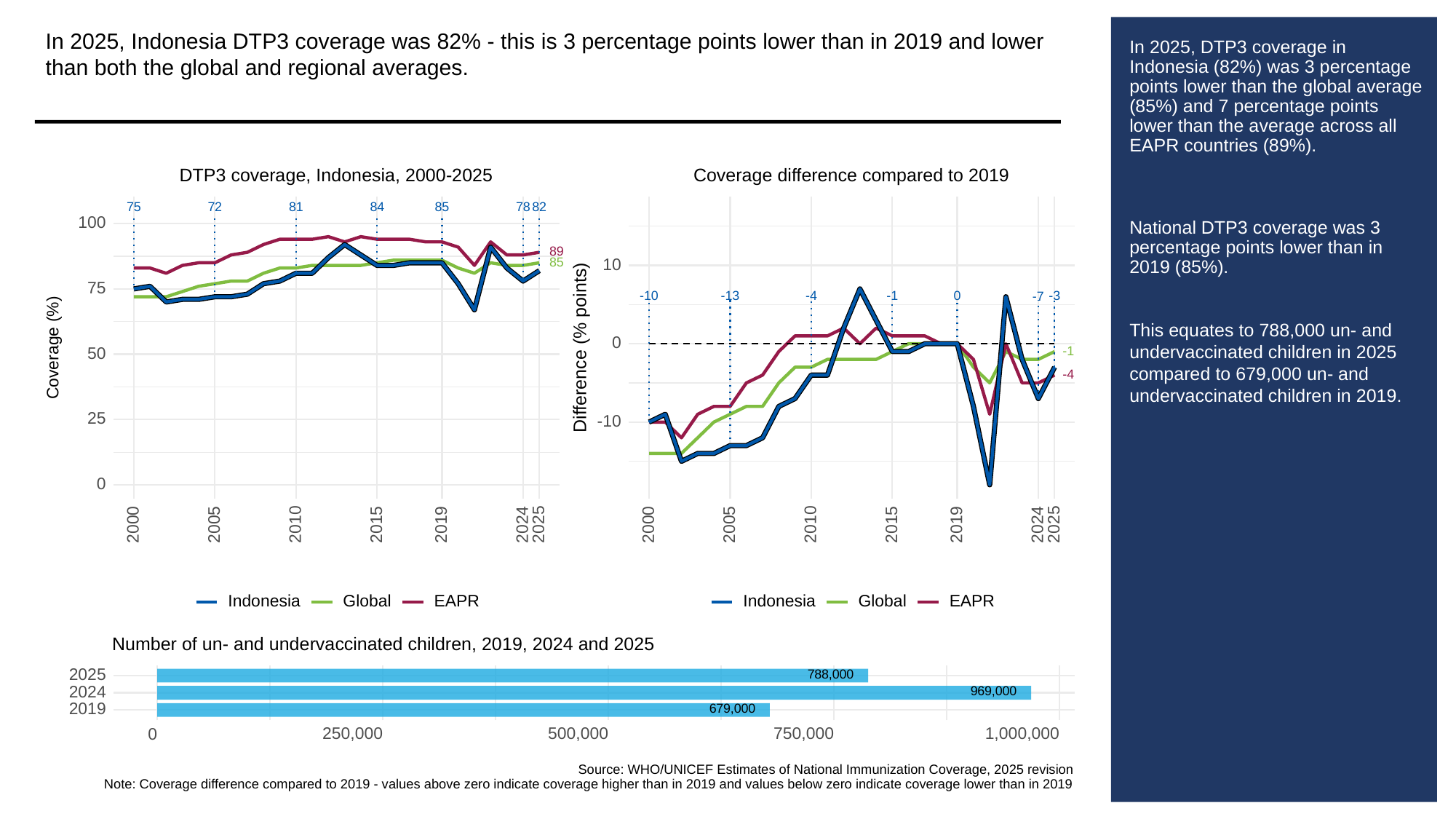

In 2025, Indonesia DTP3 coverage was 82% - this is 3 percentage points lower than in 2019 and lower than both the global and regional averages.
# In 2025, DTP3 coverage in Indonesia (82%) was 3 percentage points lower than the global average (85%) and 7 percentage points lower than the average across all EAPR countries (89%).

National DTP3 coverage was 3 percentage points lower than in 2019 (85%).

This equates to 788,000 un- and undervaccinated children in 2025 compared to 679,000 un- and undervaccinated children in 2019.

Coverage difference compared to 2019
DTP3 coverage, Indonesia, 2000-2025

81
84
85
78
82
75
72
100

89

85
10

75

-13
-3
-10
0
-1
-4
-7

0
Difference (% points)
Coverage (%)

-1
50

-4

25
-10

0

2000
2005
2010
2015
2019
2024
2025
2000
2005
2010
2015
2019
2024
2025
Global
Global
Indonesia
Indonesia
EAPR
EAPR

Number of un- and undervaccinated children, 2019, 2024 and 2025

788,000
2025

969,000
2024

679,000
2019

250,000
500,000
750,000
1,000,000
0
Source: WHO/UNICEF Estimates of National Immunization Coverage, 2025 revision
Note: Coverage difference compared to 2019 - values above zero indicate coverage higher than in 2019 and values below zero indicate coverage lower than in 2019